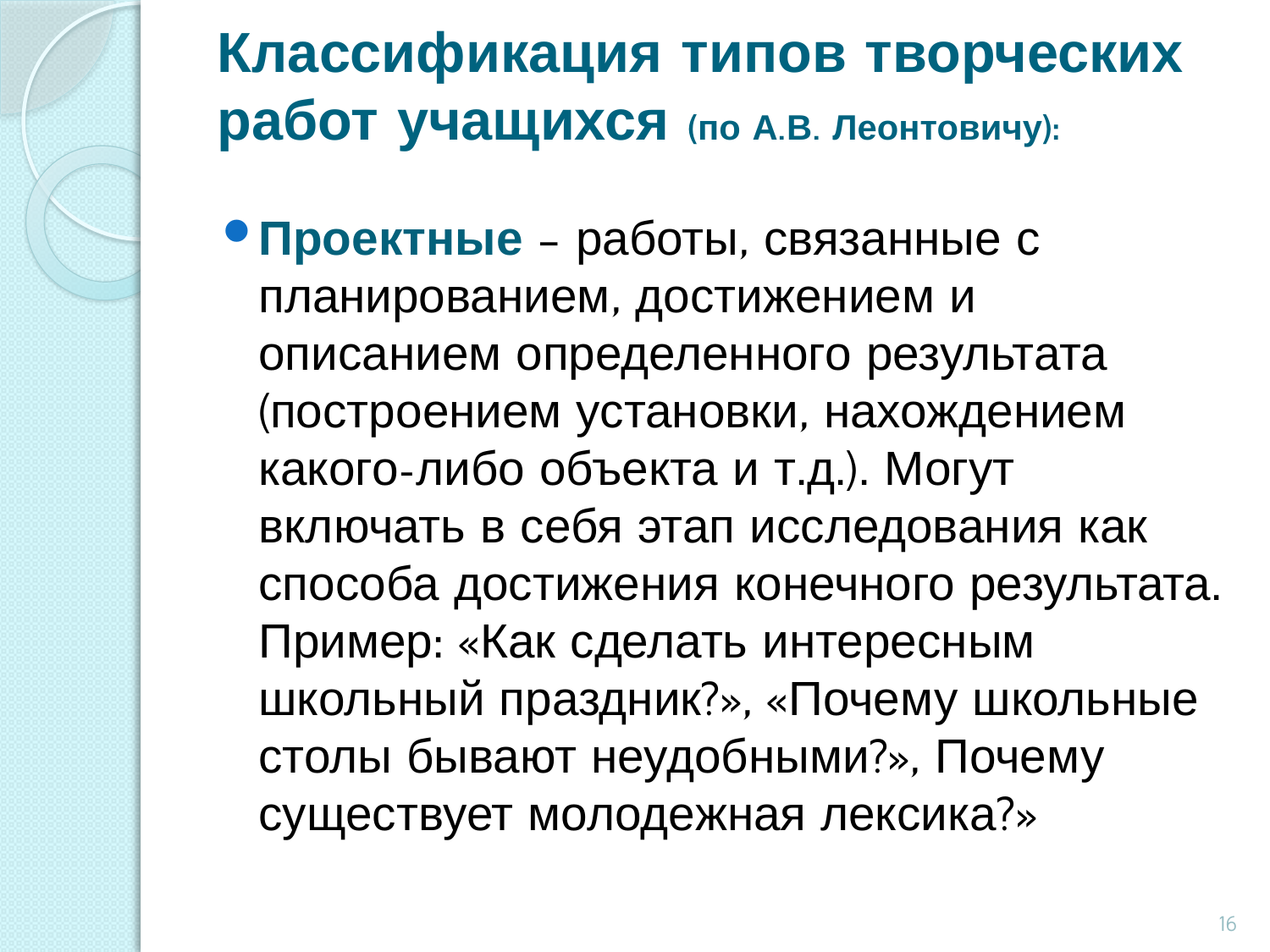

# Классификация типов творческих работ учащихся (по А.В. Леонтовичу):
Проектные – работы, связанные с планированием, достижением и описанием определенного результата (построением установки, нахождением какого-либо объекта и т.д.). Могут включать в себя этап исследования как способа достижения конечного результата. Пример: «Как сделать интересным школьный праздник?», «Почему школьные столы бывают неудобными?», Почему существует молодежная лексика?»
16